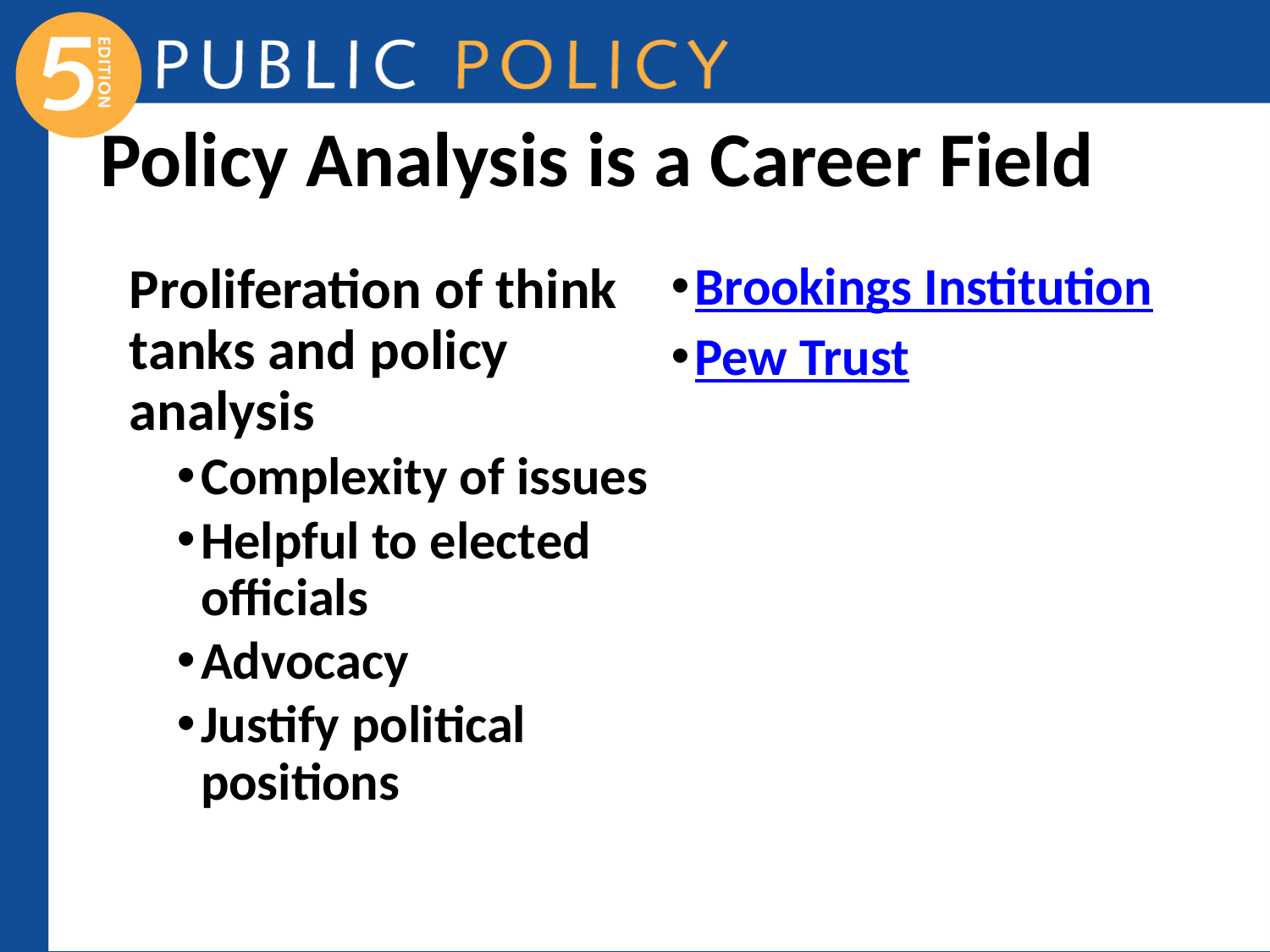

# Policy Analysis is a Career Field
Proliferation of think tanks and policy analysis
Complexity of issues
Helpful to elected officials
Advocacy
Justify political positions
Brookings Institution
Pew Trust